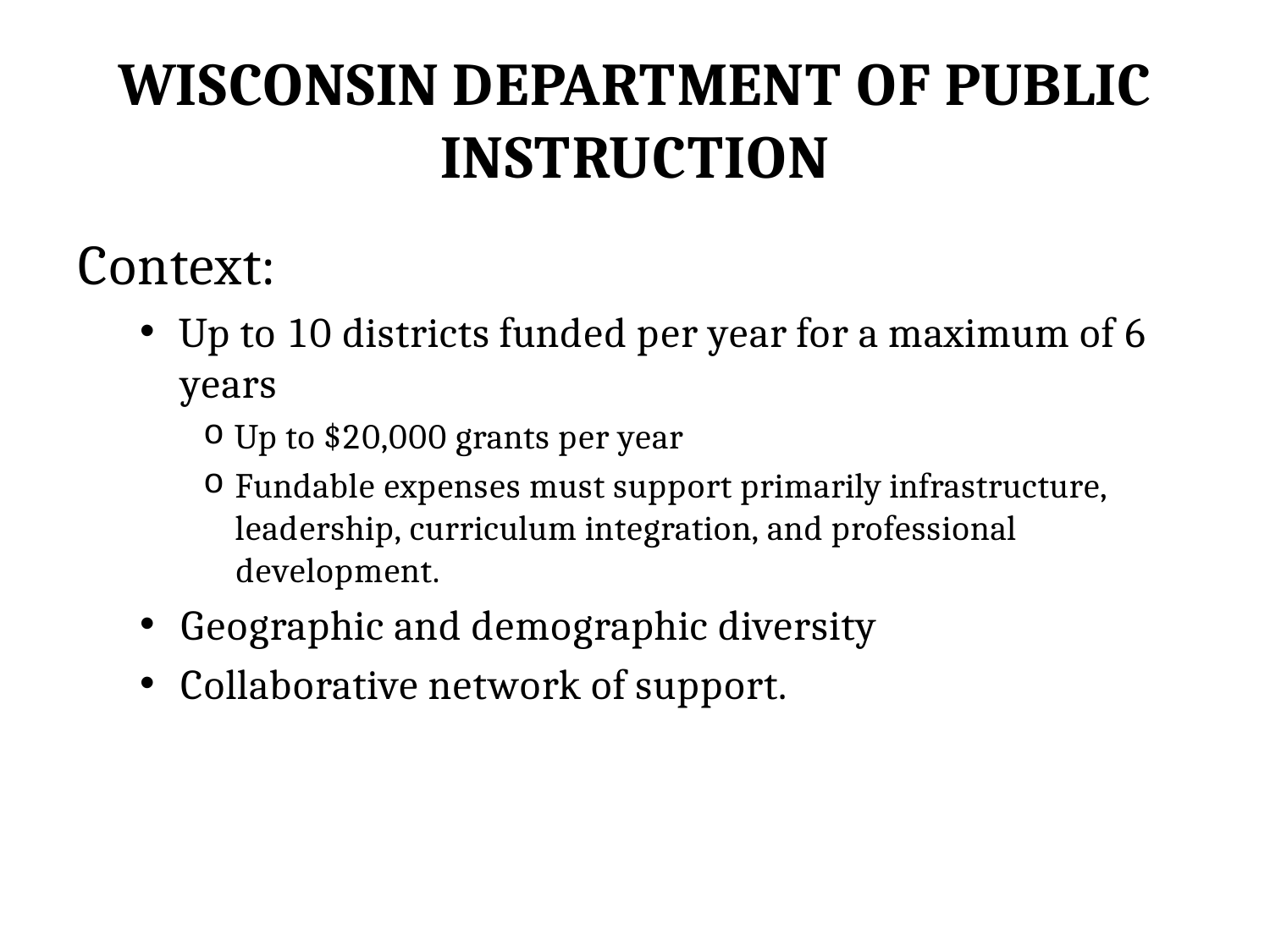

# Wisconsin Department of Public Instruction
Context:
Up to 10 districts funded per year for a maximum of 6 years
Up to $20,000 grants per year
Fundable expenses must support primarily infrastructure, leadership, curriculum integration, and professional development.
Geographic and demographic diversity
Collaborative network of support.